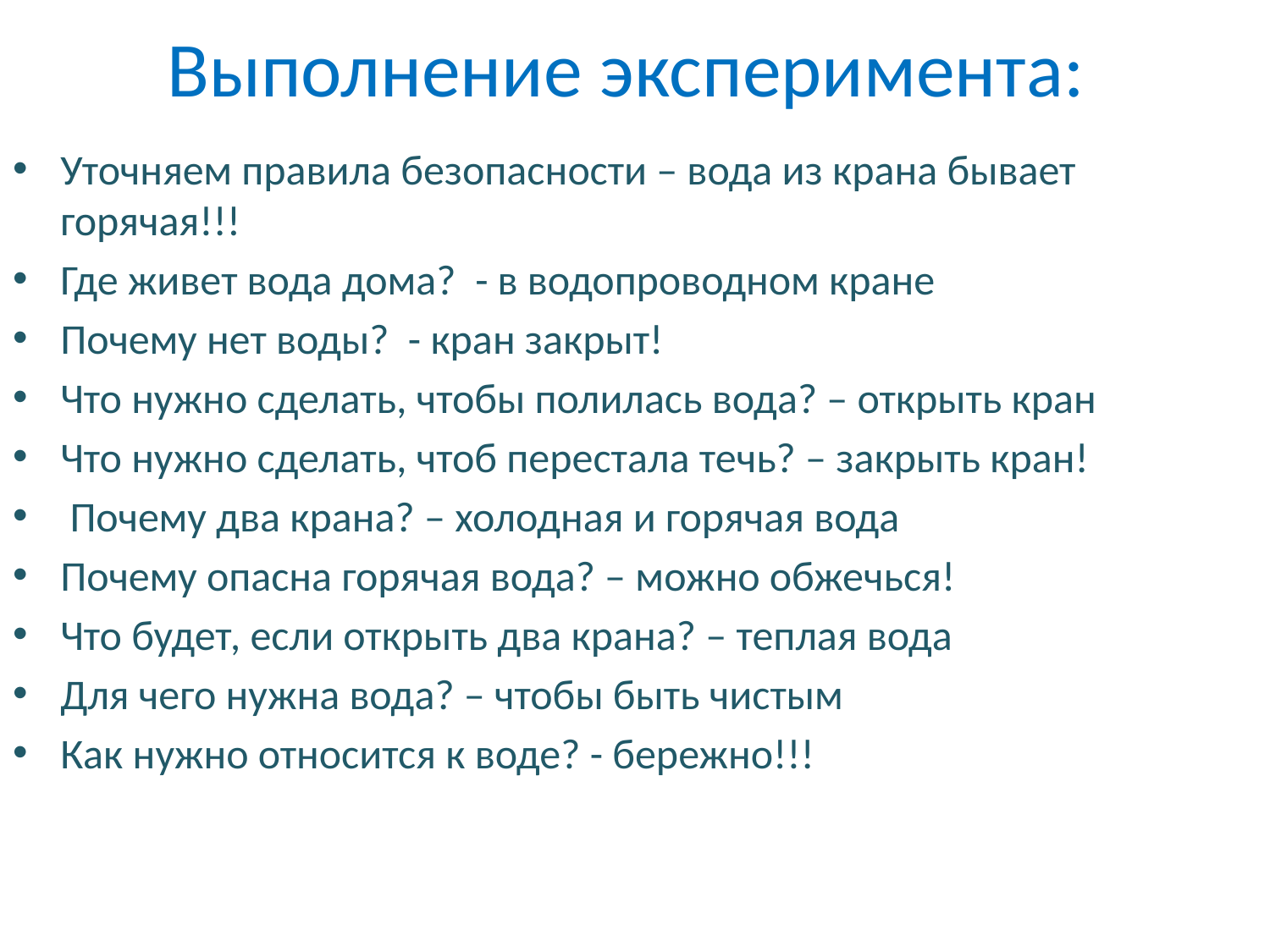

# Выполнение эксперимента:
Уточняем правила безопасности – вода из крана бывает горячая!!!
Где живет вода дома?  - в водопроводном кране
Почему нет воды?  - кран закрыт!
Что нужно сделать, чтобы полилась вода? – открыть кран
Что нужно сделать, чтоб перестала течь? – закрыть кран!
 Почему два крана? – холодная и горячая вода
Почему опасна горячая вода? – можно обжечься!
Что будет, если открыть два крана? – теплая вода
Для чего нужна вода? – чтобы быть чистым
Как нужно относится к воде? - бережно!!!